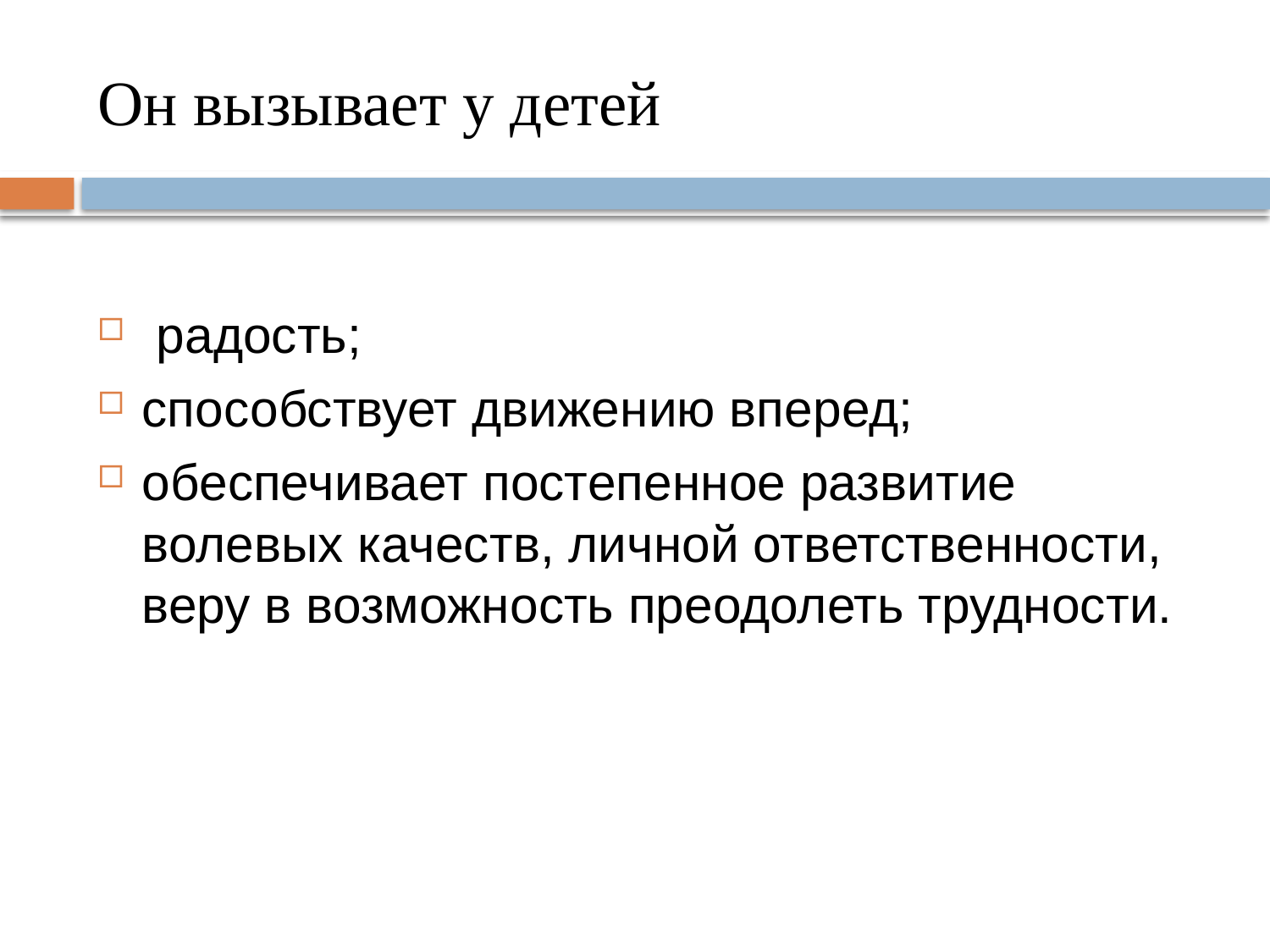

# Он вызывает у детей
 радость;
способствует движению вперед;
обеспечивает постепенное развитие волевых качеств, личной ответственности, веру в возможность преодолеть трудности.